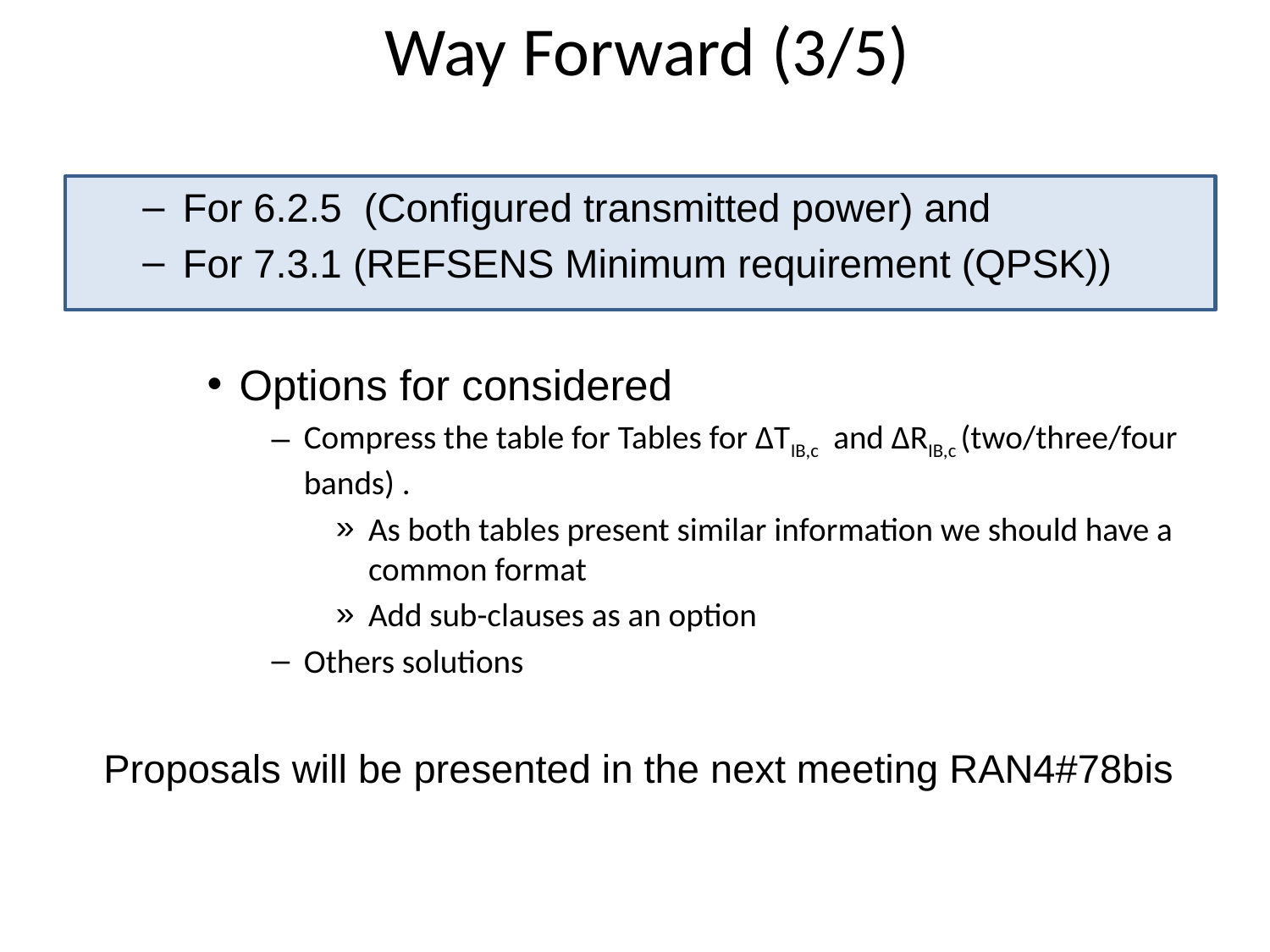

# Way Forward (3/5)

For 6.2.5  (Configured transmitted power) and
For 7.3.1 (REFSENS Minimum requirement (QPSK))

Options for considered
Compress the table for Tables for ΔTIB,c  and ΔRIB,c (two/three/four bands) .
As both tables present similar information we should have a common format
Add sub-clauses as an option
Others solutions

Proposals will be presented in the next meeting RAN4#78bis